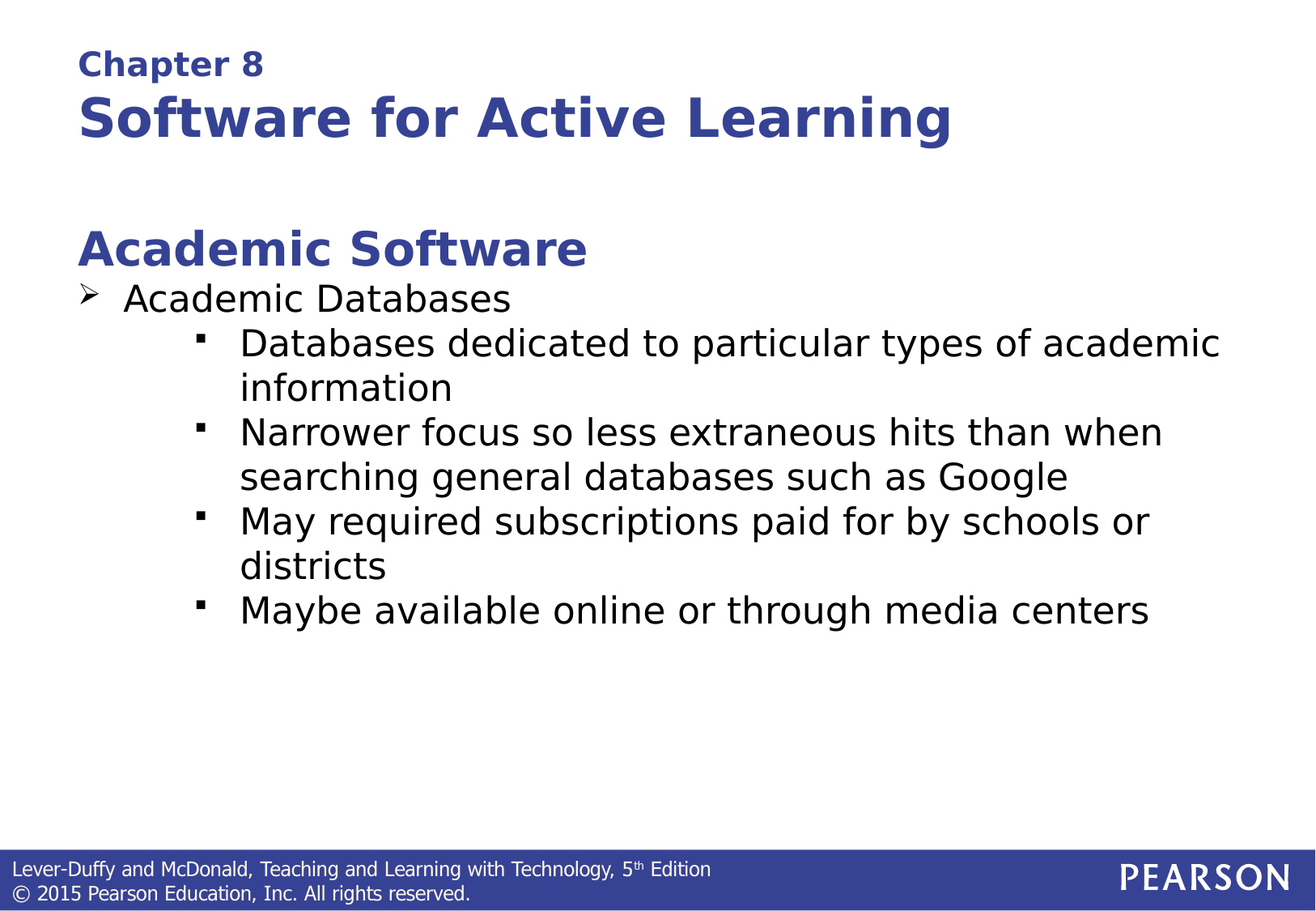

# Chapter 8 Software for Active Learning
Academic Software
Academic Databases
Databases dedicated to particular types of academic information
Narrower focus so less extraneous hits than when searching general databases such as Google
May required subscriptions paid for by schools or districts
Maybe available online or through media centers